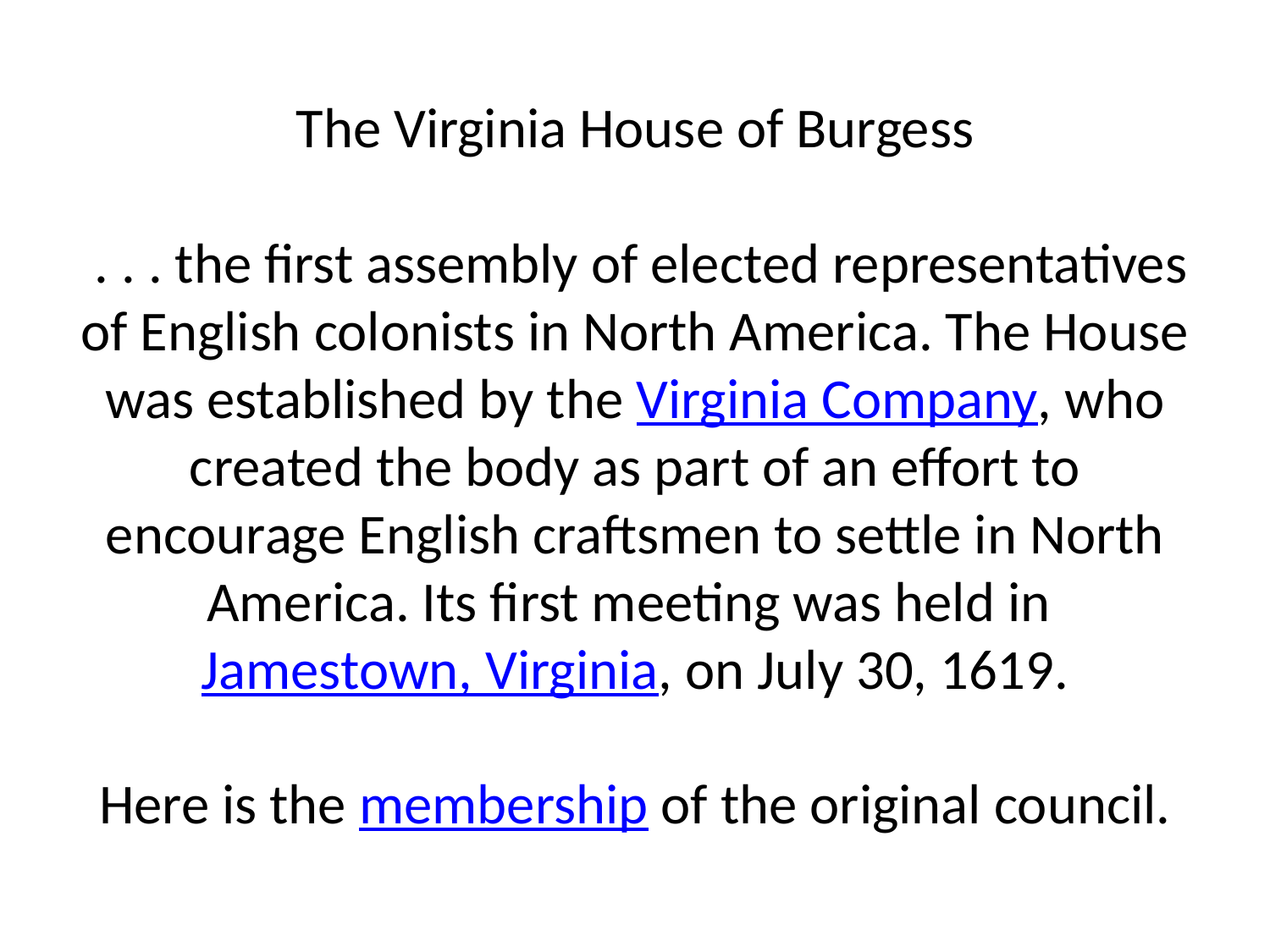

# The Virginia House of Burgess . . . the first assembly of elected representatives of English colonists in North America. The House was established by the Virginia Company, who created the body as part of an effort to encourage English craftsmen to settle in North America. Its first meeting was held in Jamestown, Virginia, on July 30, 1619. Here is the membership of the original council.